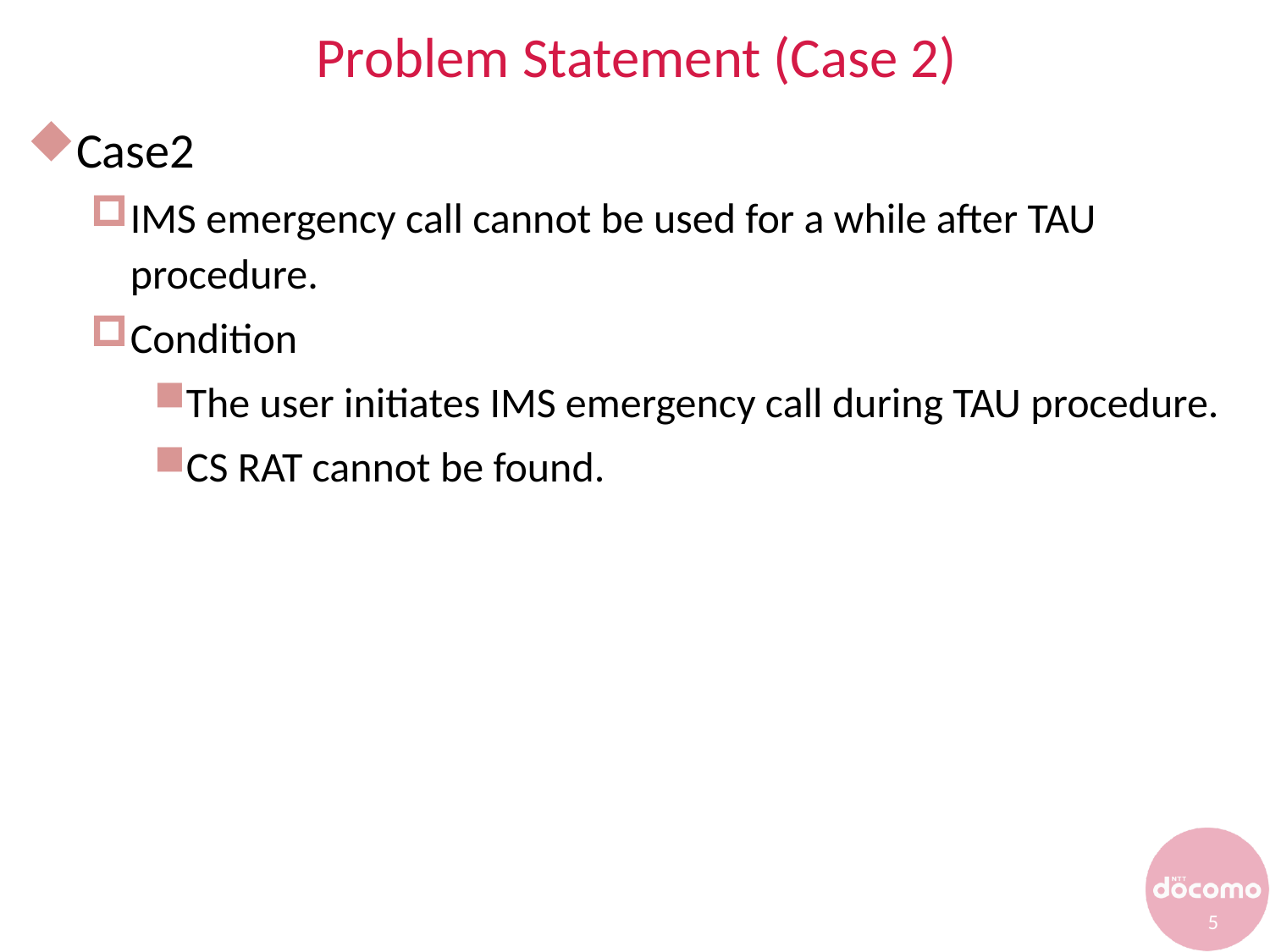

# Problem Statement (Case 2)
Case2
IMS emergency call cannot be used for a while after TAU procedure.
Condition
The user initiates IMS emergency call during TAU procedure.
CS RAT cannot be found.
5